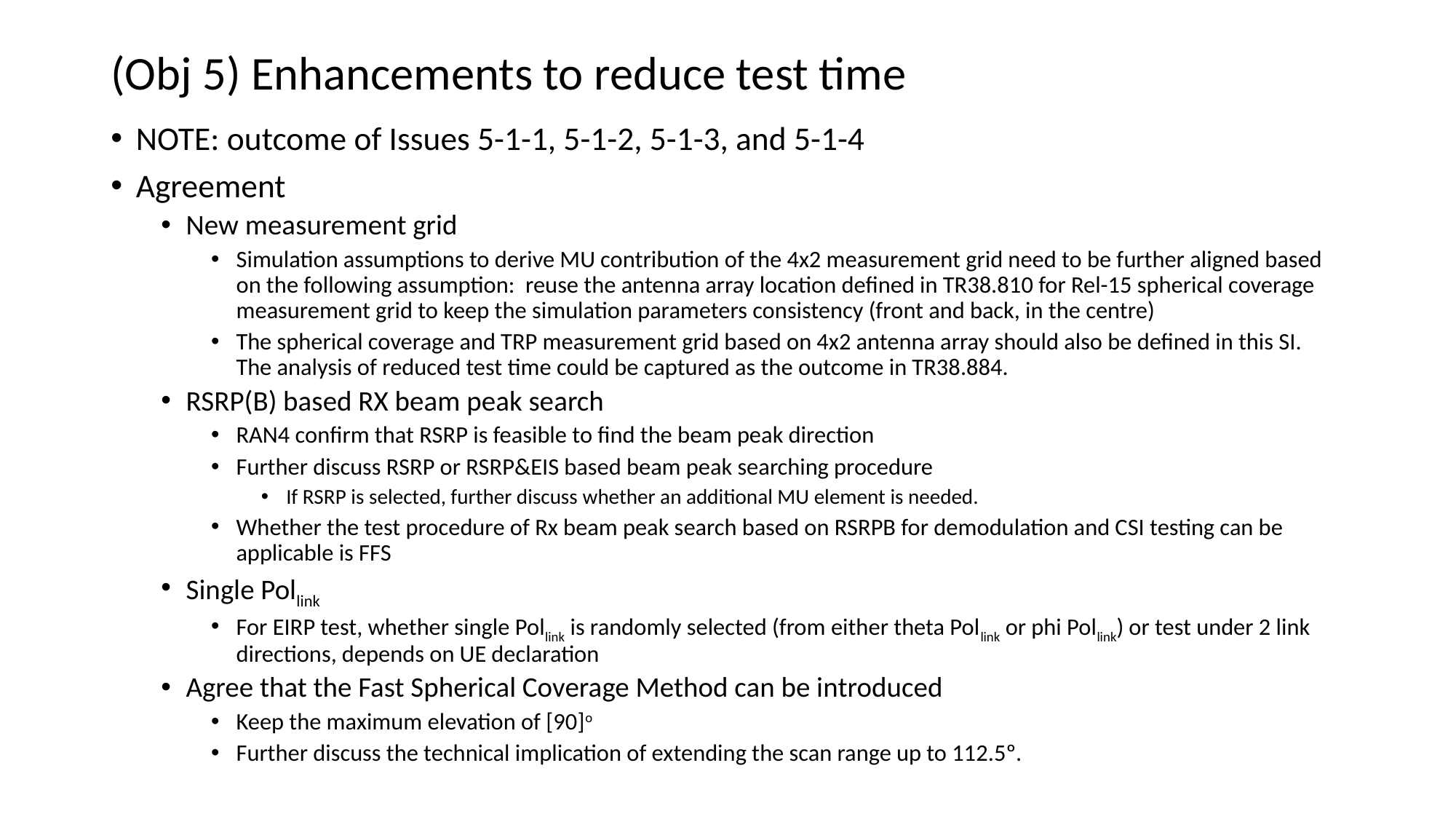

# (Obj 5) Enhancements to reduce test time
NOTE: outcome of Issues 5-1-1, 5-1-2, 5-1-3, and 5-1-4
Agreement
New measurement grid
Simulation assumptions to derive MU contribution of the 4x2 measurement grid need to be further aligned based on the following assumption:  reuse the antenna array location defined in TR38.810 for Rel-15 spherical coverage measurement grid to keep the simulation parameters consistency (front and back, in the centre)
The spherical coverage and TRP measurement grid based on 4x2 antenna array should also be defined in this SI. The analysis of reduced test time could be captured as the outcome in TR38.884.
RSRP(B) based RX beam peak search
RAN4 confirm that RSRP is feasible to find the beam peak direction
Further discuss RSRP or RSRP&EIS based beam peak searching procedure
If RSRP is selected, further discuss whether an additional MU element is needed.
Whether the test procedure of Rx beam peak search based on RSRPB for demodulation and CSI testing can be applicable is FFS
Single Pollink
For EIRP test, whether single Pollink is randomly selected (from either theta Pollink or phi Pollink) or test under 2 link directions, depends on UE declaration
Agree that the Fast Spherical Coverage Method can be introduced
Keep the maximum elevation of [90]o
Further discuss the technical implication of extending the scan range up to 112.5º.